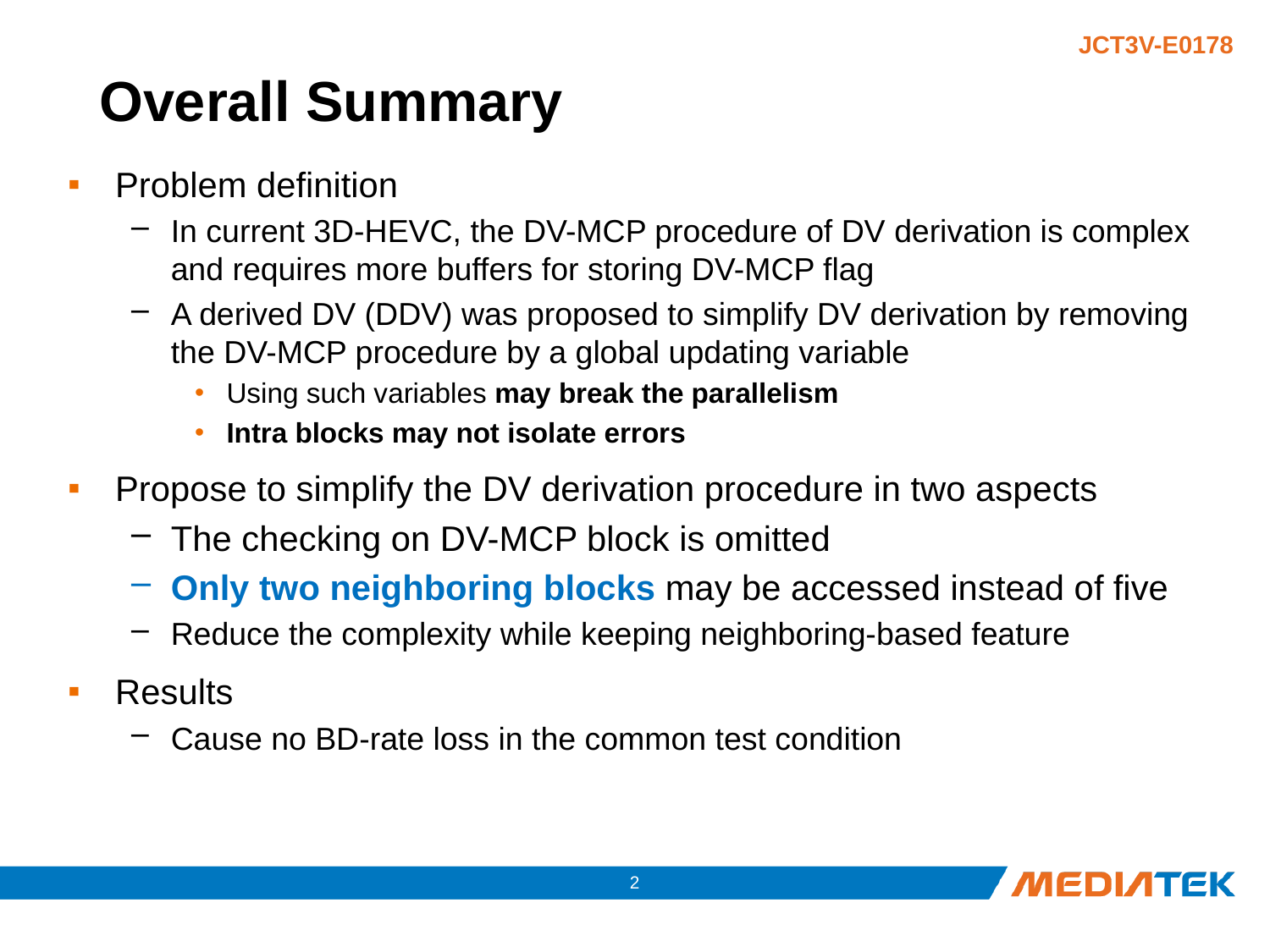

# Overall Summary
Problem definition
In current 3D-HEVC, the DV-MCP procedure of DV derivation is complex and requires more buffers for storing DV-MCP flag
A derived DV (DDV) was proposed to simplify DV derivation by removing the DV-MCP procedure by a global updating variable
Using such variables may break the parallelism
Intra blocks may not isolate errors
Propose to simplify the DV derivation procedure in two aspects
The checking on DV-MCP block is omitted
Only two neighboring blocks may be accessed instead of five
Reduce the complexity while keeping neighboring-based feature
Results
Cause no BD-rate loss in the common test condition
2